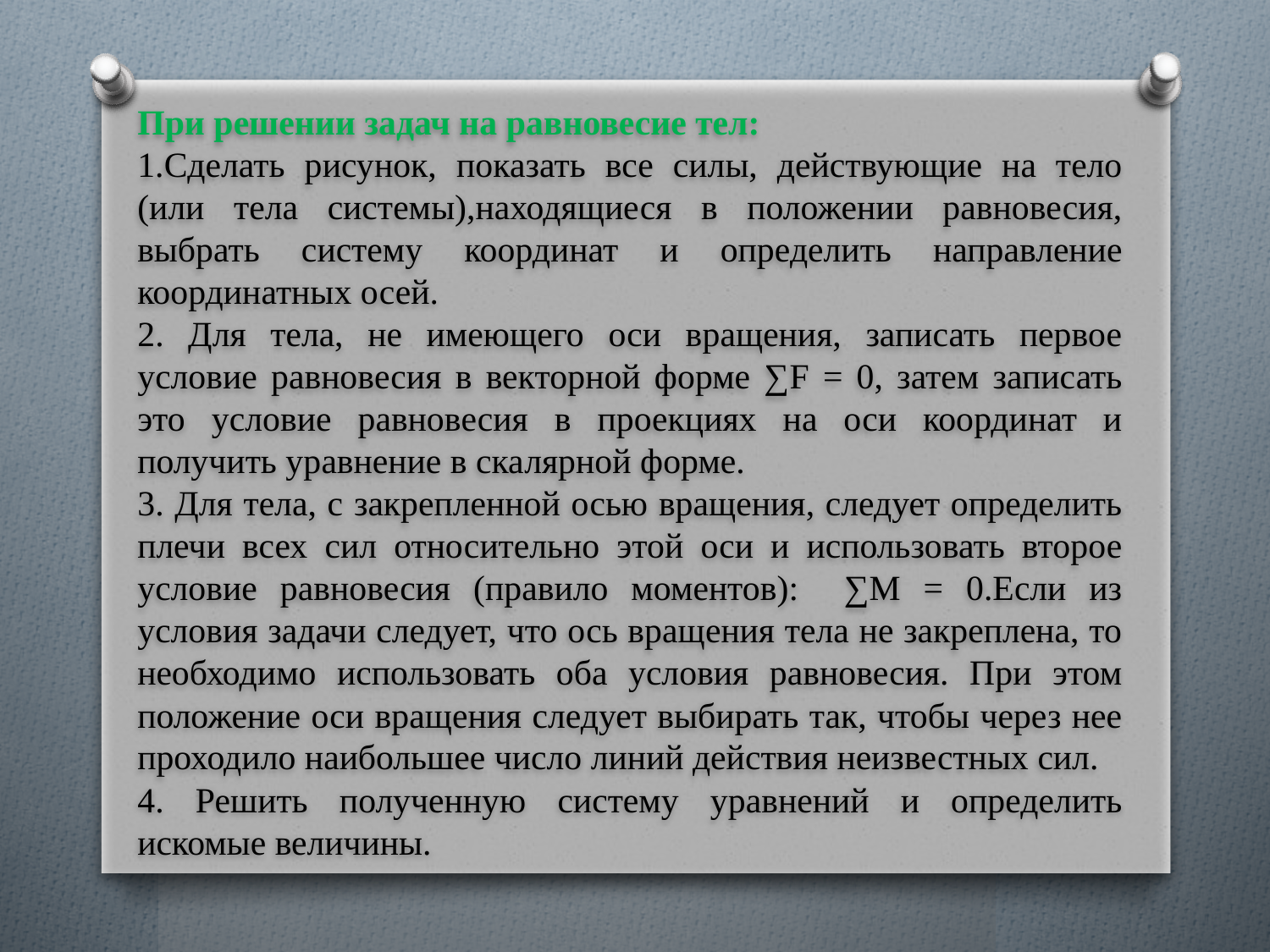

При решении задач на равновесие тел:
Сделать рисунок, показать все силы, действующие на тело (или тела системы),находящиеся в положении равновесия, выбрать систему координат и определить направление координатных осей.
2. Для тела, не имеющего оси вращения, записать первое условие равновесия в векторной форме ∑F = 0, затем записать это условие равновесия в проекциях на оси координат и получить уравнение в скалярной форме.
3. Для тела, с закрепленной осью вращения, следует определить плечи всех сил относительно этой оси и использовать второе условие равновесия (правило моментов):  ∑М = 0.Если из условия задачи следует, что ось вращения тела не закреплена, то необходимо использовать оба условия равновесия. При этом положение оси вращения следует выбирать так, чтобы через нее проходило наибольшее число линий действия неизвестных сил.
4. Решить полученную систему уравнений и определить искомые величины.